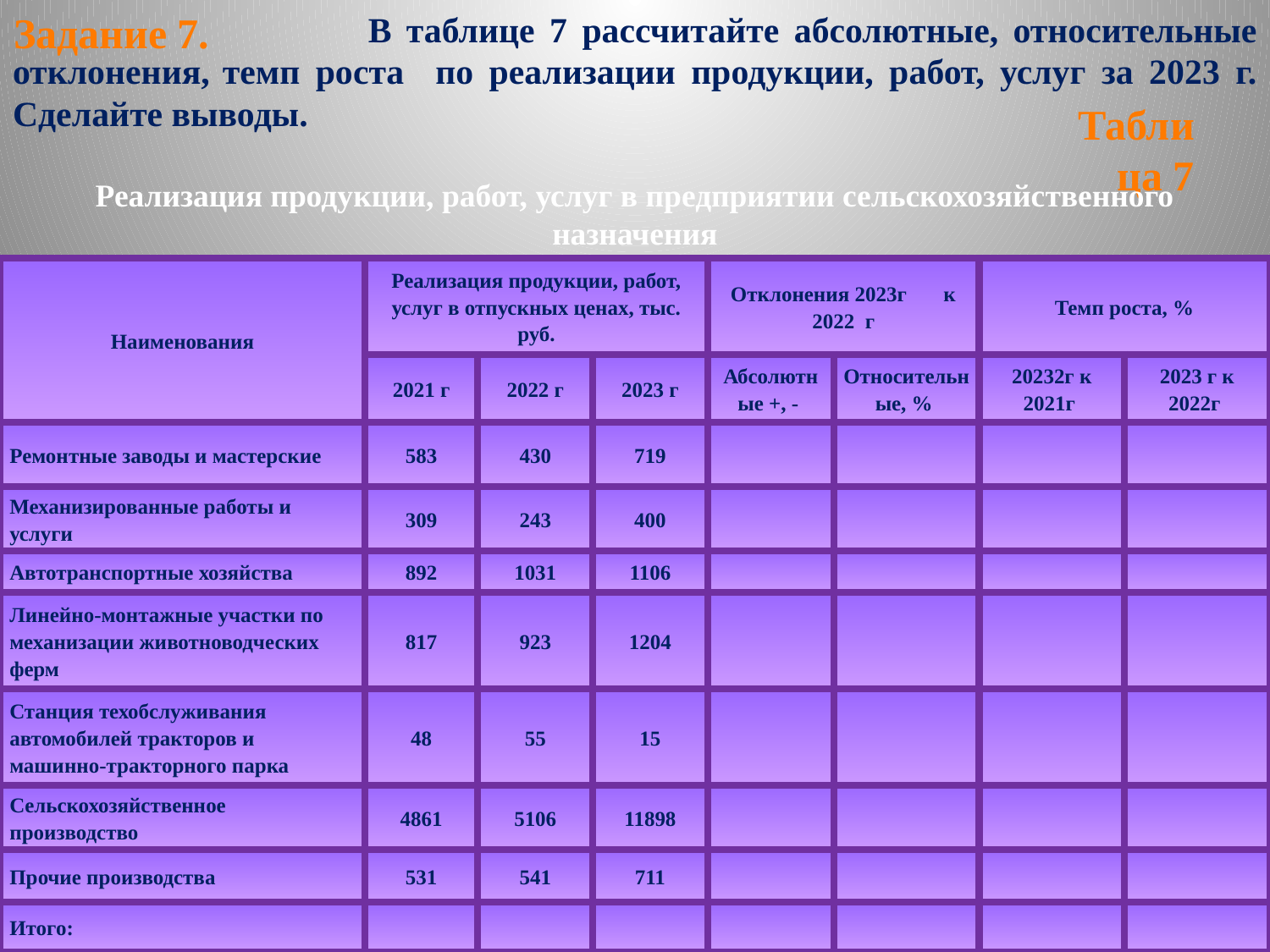

Задание 7.
                        В таблице 7 рассчитайте абсолютные, относительные отклонения, темп роста  по реализации продукции, работ, услуг за 2023 г. Сделайте выводы.
Таблица 7
Реализация продукции, работ, услуг в предприятии сельскохозяйственного назначения
| Наименования | Реализация продукции, работ, услуг в отпускных ценах, тыс. руб. |  |  | Отклонения 2023г к 2022 г |  | Темп роста, % |  |
| --- | --- | --- | --- | --- | --- | --- | --- |
|  | 2021 г | 2022 г | 2023 г | Абсолютные +, - | Относительные, % | 20232г к 2021г | 2023 г к 2022г |
| Ремонтные заводы и мастерские | 583 | 430 | 719 |  |  |  |  |
| Механизированные работы и услуги | 309 | 243 | 400 |  |  |  |  |
| Автотранспортные хозяйства | 892 | 1031 | 1106 |  |  |  |  |
| Линейно-монтажные участки по механизации животноводческих ферм | 817 | 923 | 1204 |  |  |  |  |
| Станция техобслуживания автомобилей тракторов и машинно-тракторного парка | 48 | 55 | 15 |  |  |  |  |
| Сельскохозяйственное производство | 4861 | 5106 | 11898 |  |  |  |  |
| Прочие производства | 531 | 541 | 711 |  |  |  |  |
| Итого: |  |  |  |  |  |  |  |